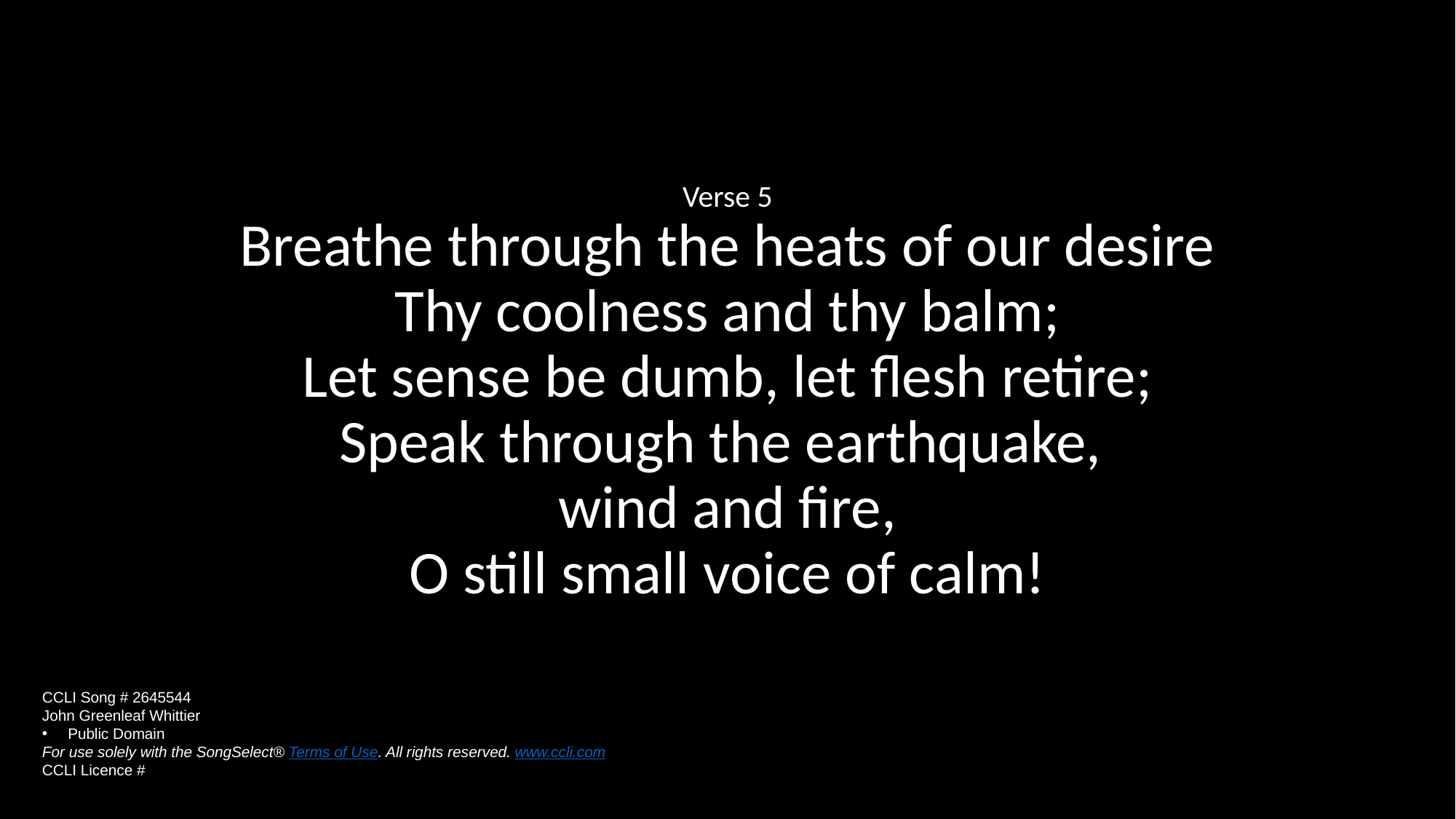

Verse 5
Breathe through the heats of our desire
Thy coolness and thy balm;
Let sense be dumb, let flesh retire;
Speak through the earthquake,
wind and fire,
O still small voice of calm!
CCLI Song # 2645544
John Greenleaf Whittier
Public Domain
For use solely with the SongSelect® Terms of Use. All rights reserved. www.ccli.com
CCLI Licence #